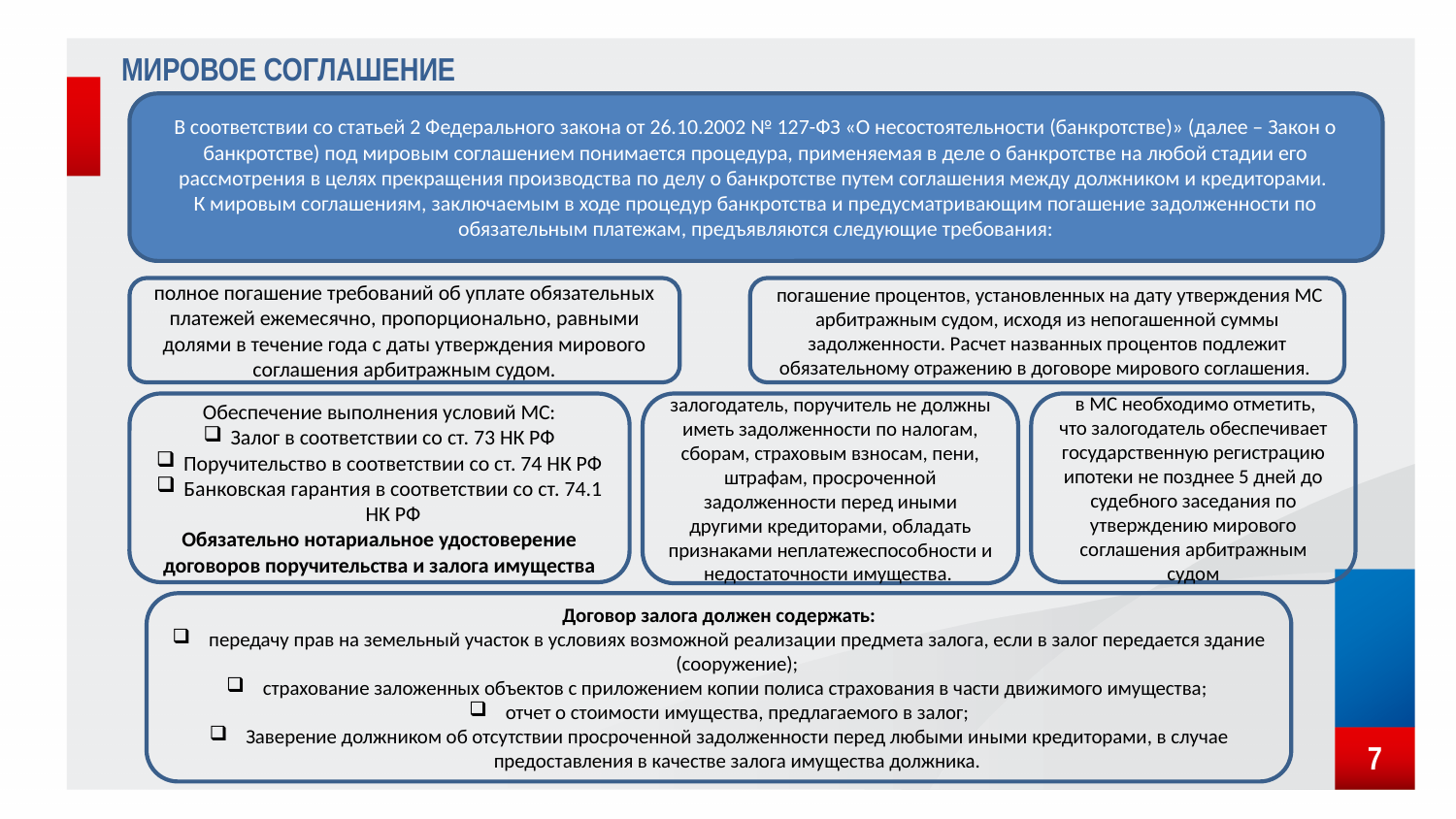

# Мировое соглашение
В соответствии со статьей 2 Федерального закона от 26.10.2002 № 127-ФЗ «О несостоятельности (банкротстве)» (далее – Закон о банкротстве) под мировым соглашением понимается процедура, применяемая в деле о банкротстве на любой стадии его рассмотрения в целях прекращения производства по делу о банкротстве путем соглашения между должником и кредиторами.
К мировым соглашениям, заключаемым в ходе процедур банкротства и предусматривающим погашение задолженности по обязательным платежам, предъявляются следующие требования:

полное погашение требований об уплате обязательных платежей ежемесячно, пропорционально, равными долями в течение года с даты утверждения мирового соглашения арбитражным судом.

 погашение процентов, установленных на дату утверждения МС арбитражным судом, исходя из непогашенной суммы задолженности. Расчет названных процентов подлежит обязательному отражению в договоре мирового соглашения.

Обеспечение выполнения условий МС:
Залог в соответствии со ст. 73 НК РФ
Поручительство в соответствии со ст. 74 НК РФ
Банковская гарантия в соответствии со ст. 74.1 НК РФ
Обязательно нотариальное удостоверение договоров поручительства и залога имущества

 в МС необходимо отметить, что залогодатель обеспечивает государственную регистрацию ипотеки не позднее 5 дней до судебного заседания по утверждению мирового соглашения арбитражным судом
залогодатель, поручитель не должны иметь задолженности по налогам, сборам, страховым взносам, пени, штрафам, просроченной задолженности перед иными другими кредиторами, обладать признаками неплатежеспособности и недостаточности имущества.

Договор залога должен содержать:
передачу прав на земельный участок в условиях возможной реализации предмета залога, если в залог передается здание (сооружение);
страхование заложенных объектов с приложением копии полиса страхования в части движимого имущества;
отчет о стоимости имущества, предлагаемого в залог;
Заверение должником об отсутствии просроченной задолженности перед любыми иными кредиторами, в случае предоставления в качестве залога имущества должника.

7